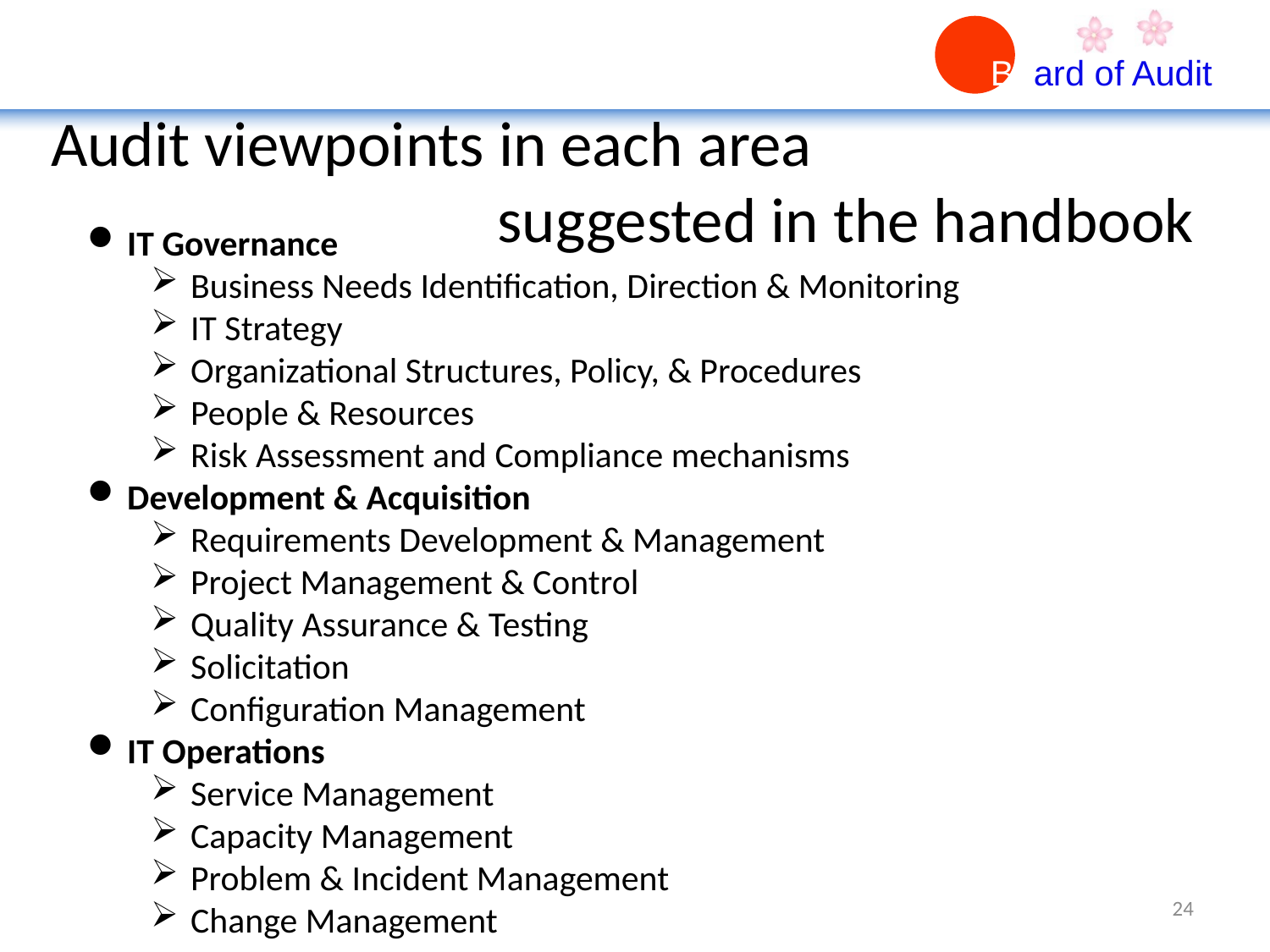

Audit viewpoints in each area
suggested in the handbook
IT Governance
Business Needs Identification, Direction & Monitoring
IT Strategy
Organizational Structures, Policy, & Procedures
People & Resources
Risk Assessment and Compliance mechanisms
Development & Acquisition
Requirements Development & Management
Project Management & Control
Quality Assurance & Testing
Solicitation
Configuration Management
IT Operations
Service Management
Capacity Management
Problem & Incident Management
Change Management
24